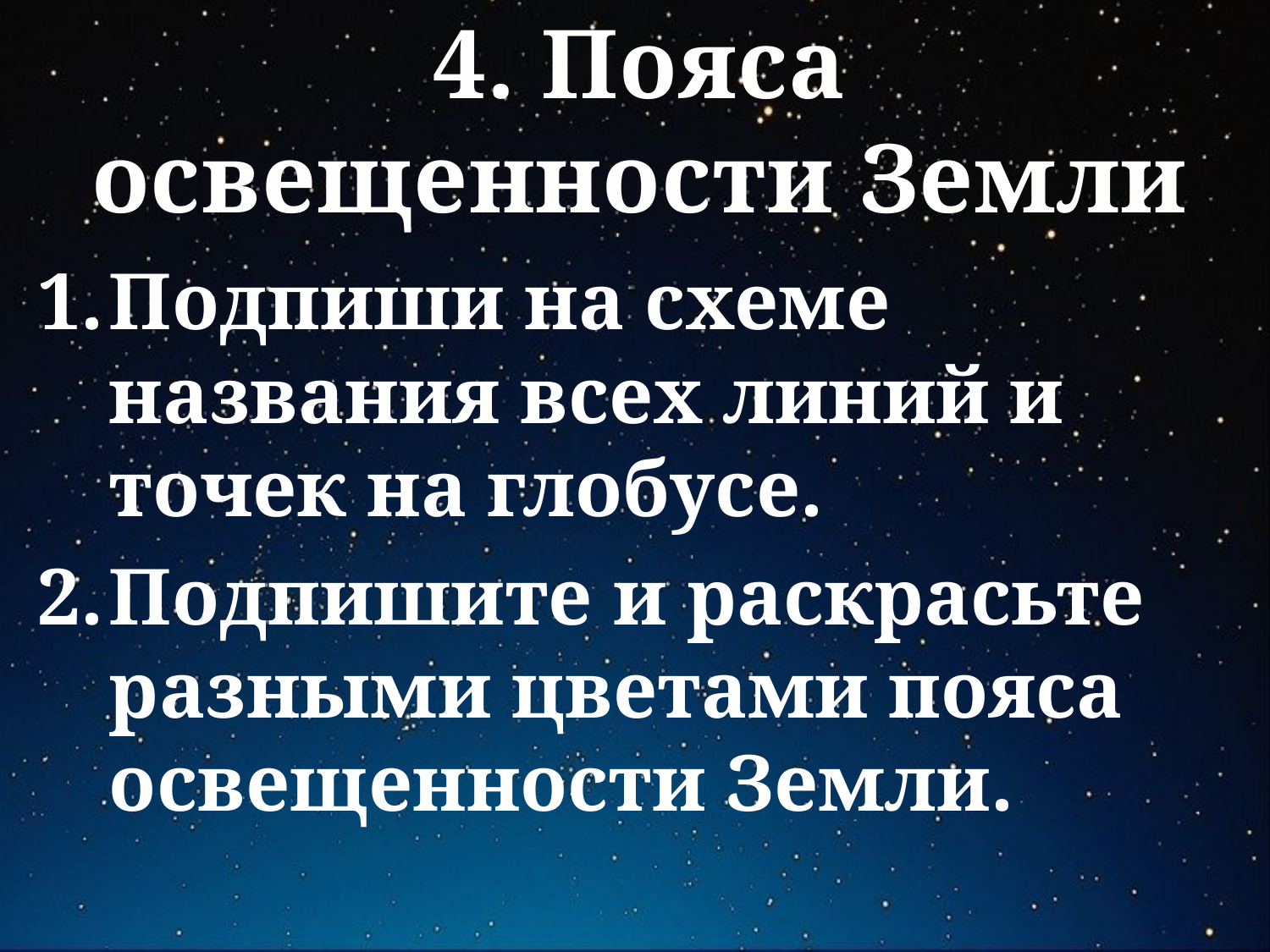

# 4. Пояса освещенности Земли
Подпиши на схеме названия всех линий и точек на глобусе.
Подпишите и раскрасьте разными цветами пояса освещенности Земли.